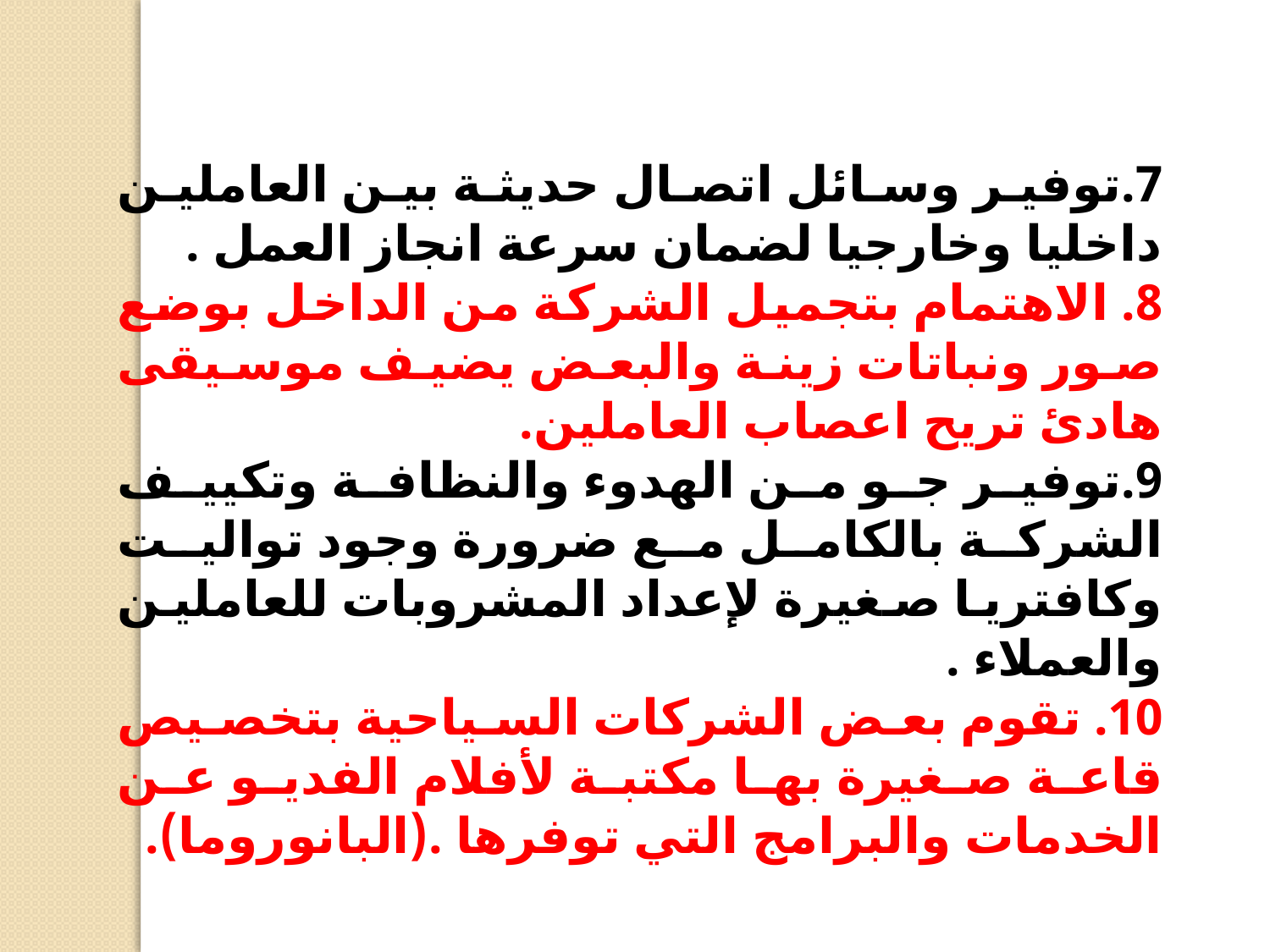

7.توفير وسائل اتصال حديثة بين العاملين داخليا وخارجيا لضمان سرعة انجاز العمل .
8. الاهتمام بتجميل الشركة من الداخل بوضع صور ونباتات زينة والبعض يضيف موسيقى هادئ تريح اعصاب العاملين.
9.توفير جو من الهدوء والنظافة وتكييف الشركة بالكامل مع ضرورة وجود تواليت وكافتريا صغيرة لإعداد المشروبات للعاملين والعملاء .
10. تقوم بعض الشركات السياحية بتخصيص قاعة صغيرة بها مكتبة لأفلام الفديو عن الخدمات والبرامج التي توفرها .(البانوروما).